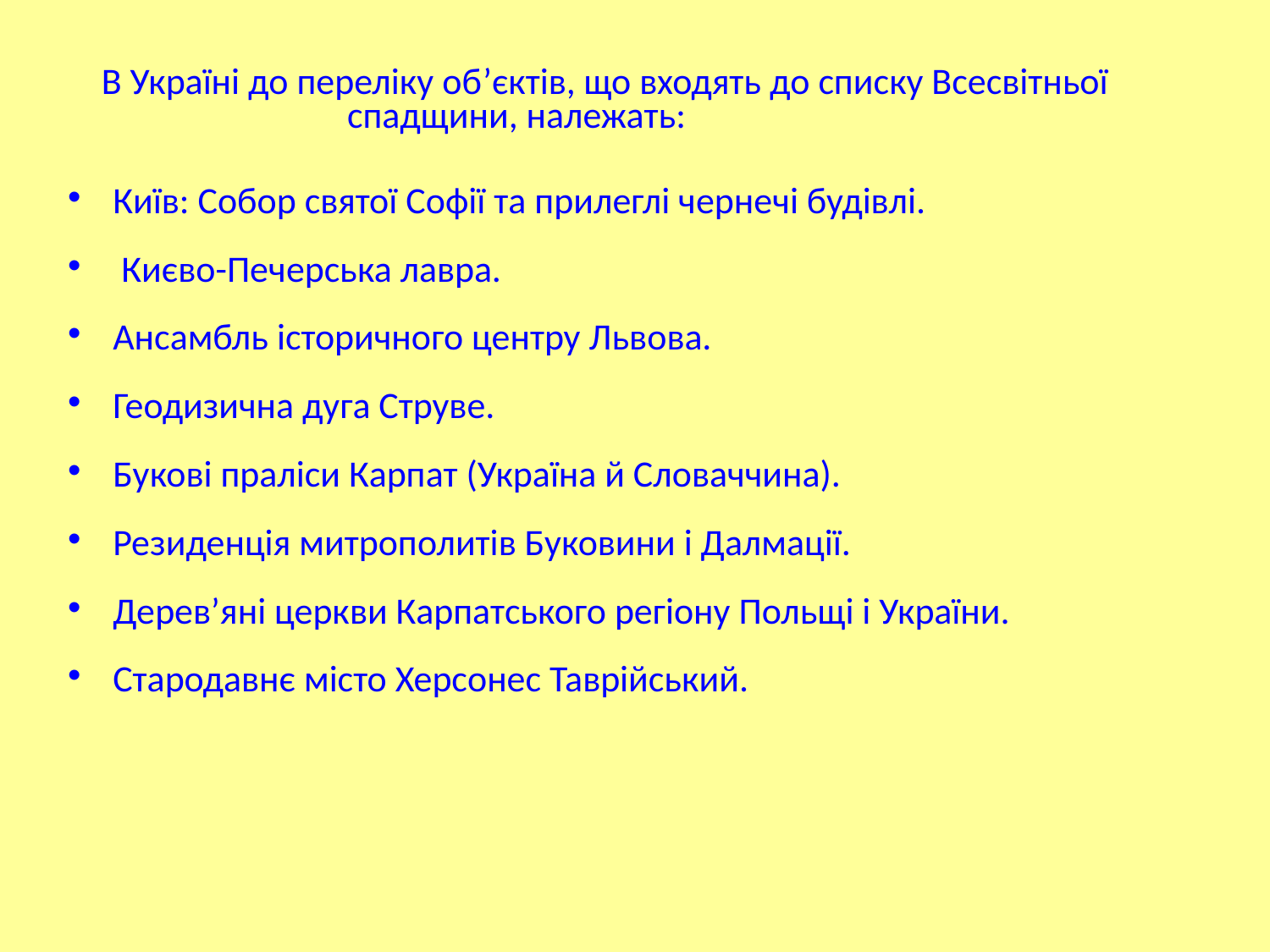

В Україні до переліку об’єктів, що входять до списку Всесвітньої
                                 спадщини, належать:

Київ: Собор святої Софії та прилеглі чернечі будівлі.

 Києво-Печерська лавра.

Ансамбль історичного центру Львова.

Геодизична дуга Струве.

Букові праліси Карпат (Україна й Словаччина).

Резиденція митрополитів Буковини і Далмації.

Дерев’яні церкви Карпатського регіону Польщі і України.

Стародавнє місто Херсонес Таврійський.